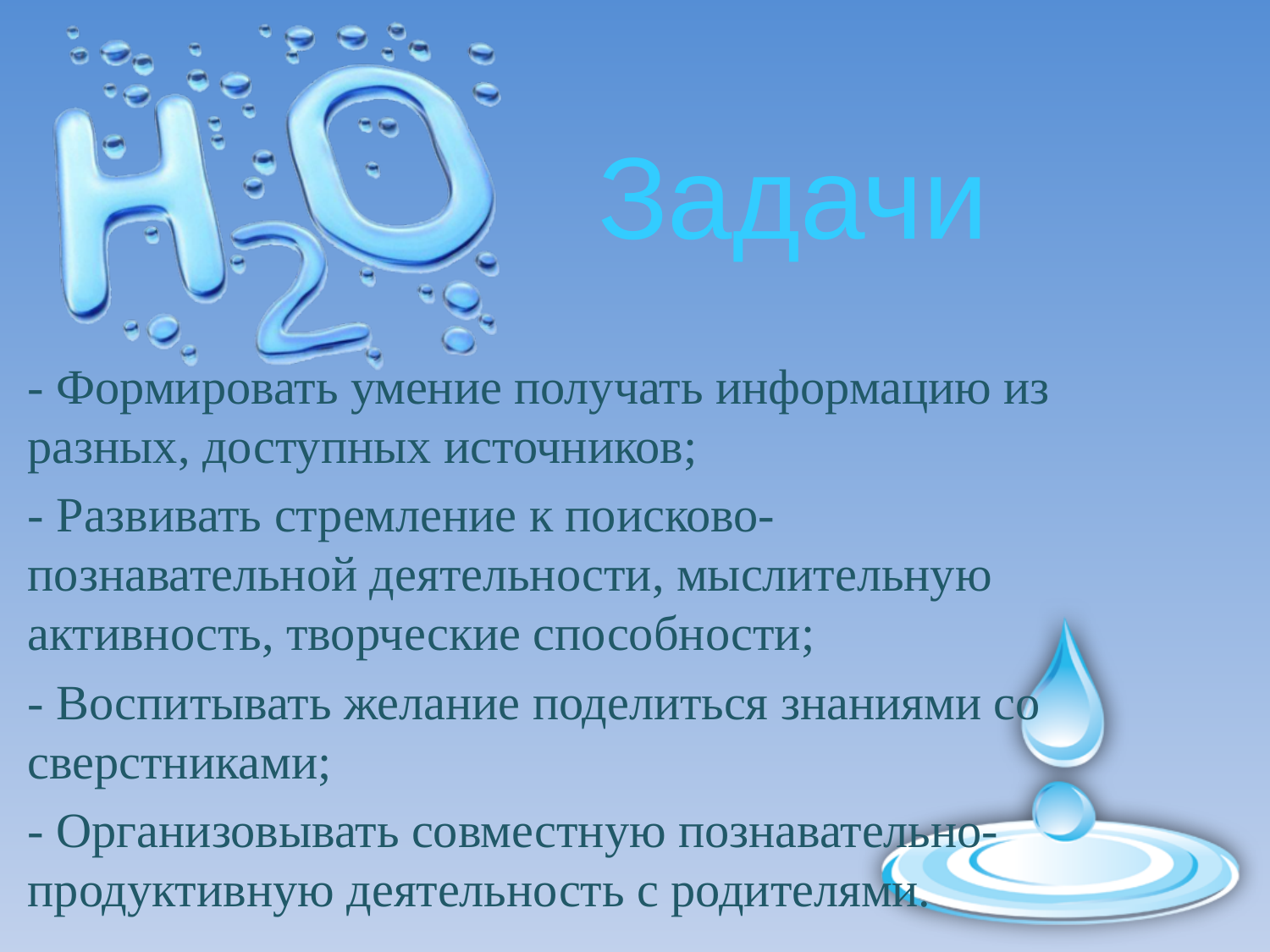

# Задачи

- Формировать умение получать информацию из разных, доступных источников;
- Развивать стремление к поисково-познавательной деятельности, мыслительную активность, творческие способности;
- Воспитывать желание поделиться знаниями со сверстниками;
- Организовывать совместную познавательно-продуктивную деятельность с родителями.